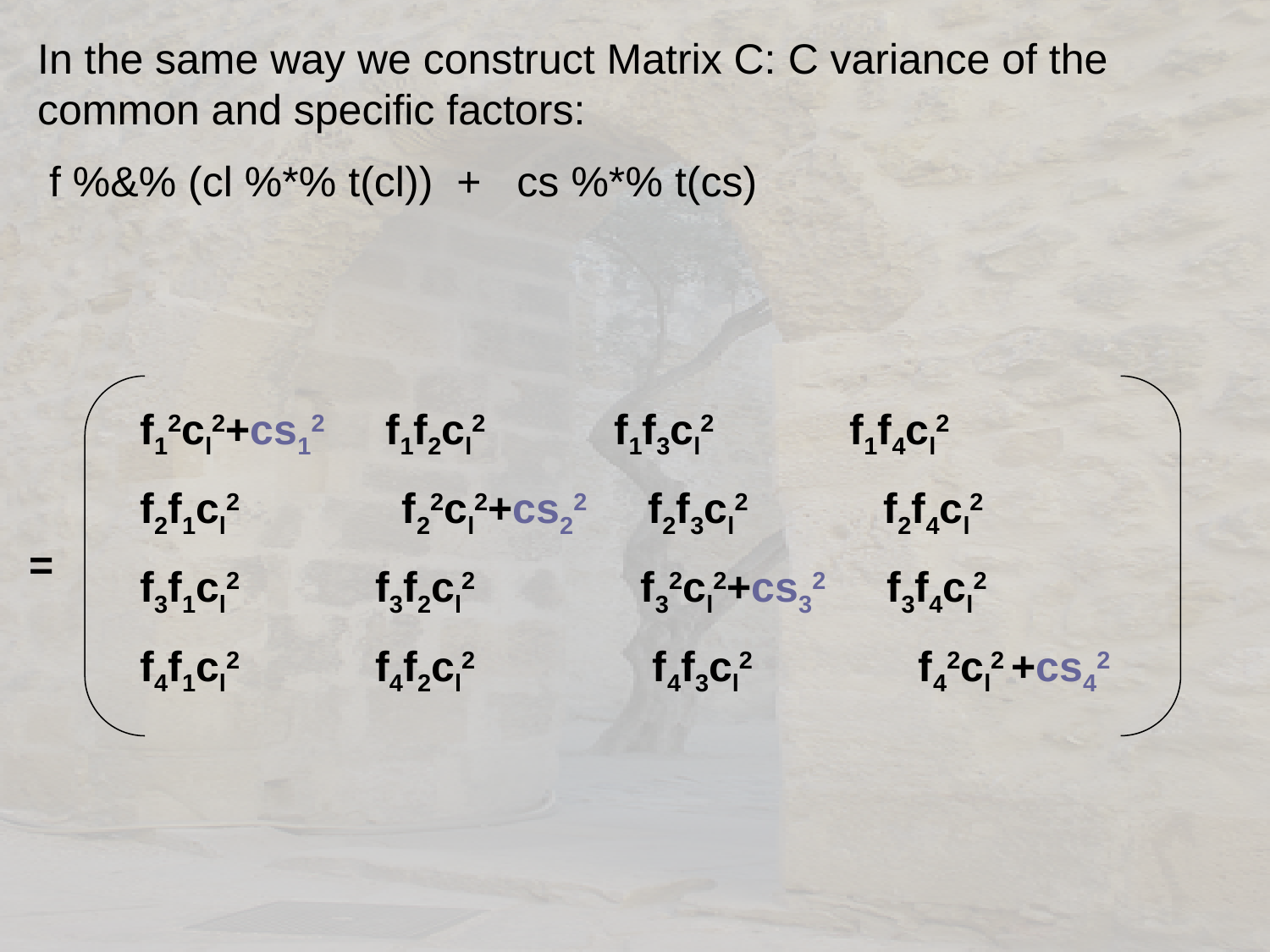

In the same way we construct Matrix C: C variance of the common and specific factors:
 f %&% (cl %*% t(cl))  +   cs %*% t(cs)

f12cl2+cs12         f1f2cl2                   f1f3cl2                    f1f4cl2
f2f1cl2               f22cl2+cs22         f2f3cl2                    f2f4cl2
f3f1cl2                    f3f2cl2              f32cl2+cs32         f3f4cl2
f4f1cl2                    f4f2cl2               f4f3cl2              f42cl2 +cs42
 =